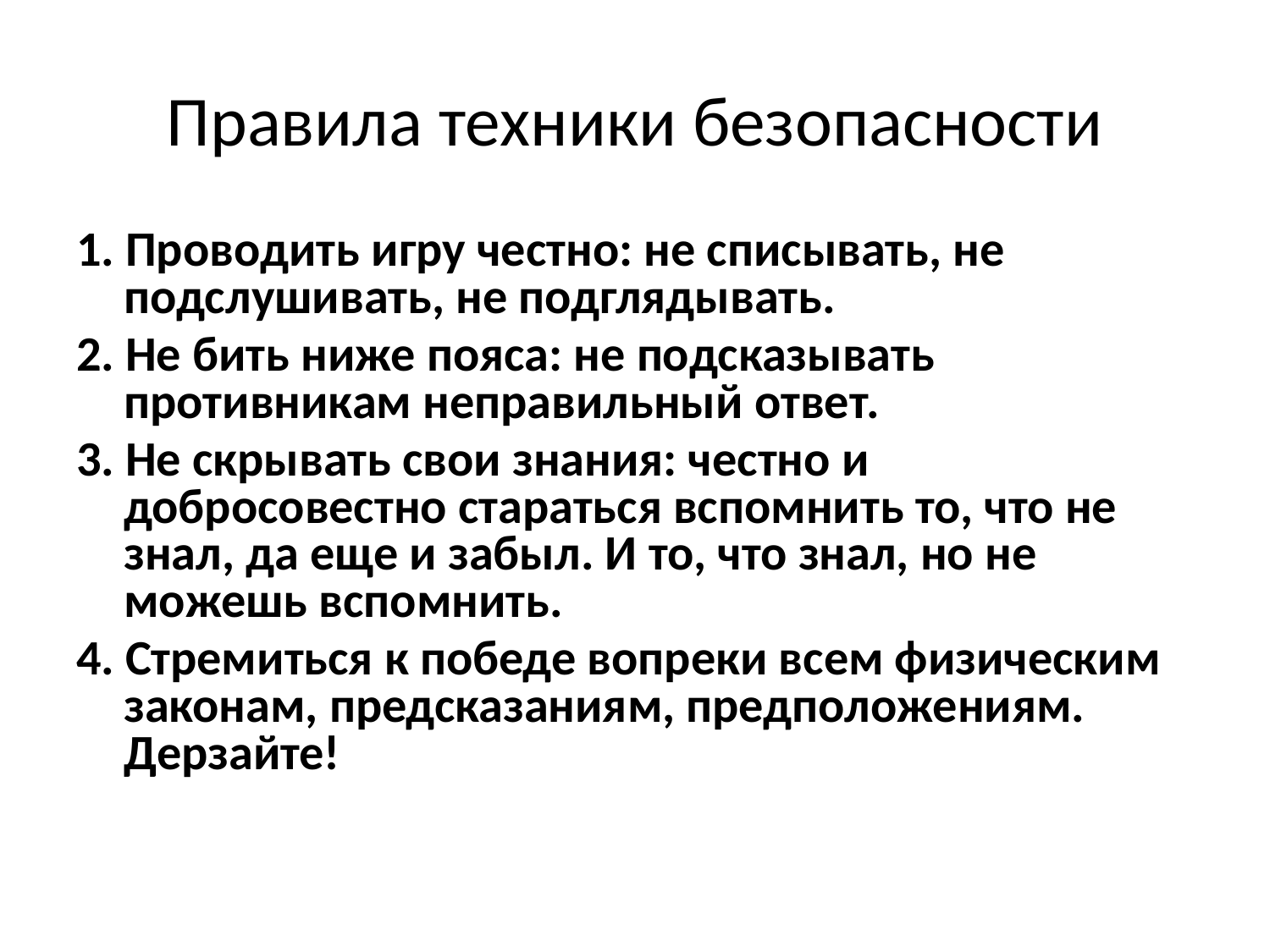

# Правила техники безопасности
1. Проводить игру честно: не списывать, не подслушивать, не подглядывать.
2. Не бить ниже пояса: не подсказывать противникам неправильный ответ.
3. Не скрывать свои знания: честно и добросовестно стараться вспомнить то, что не знал, да еще и забыл. И то, что знал, но не можешь вспомнить.
4. Стремиться к победе вопреки всем физическим законам, предсказаниям, предположениям. Дерзайте!